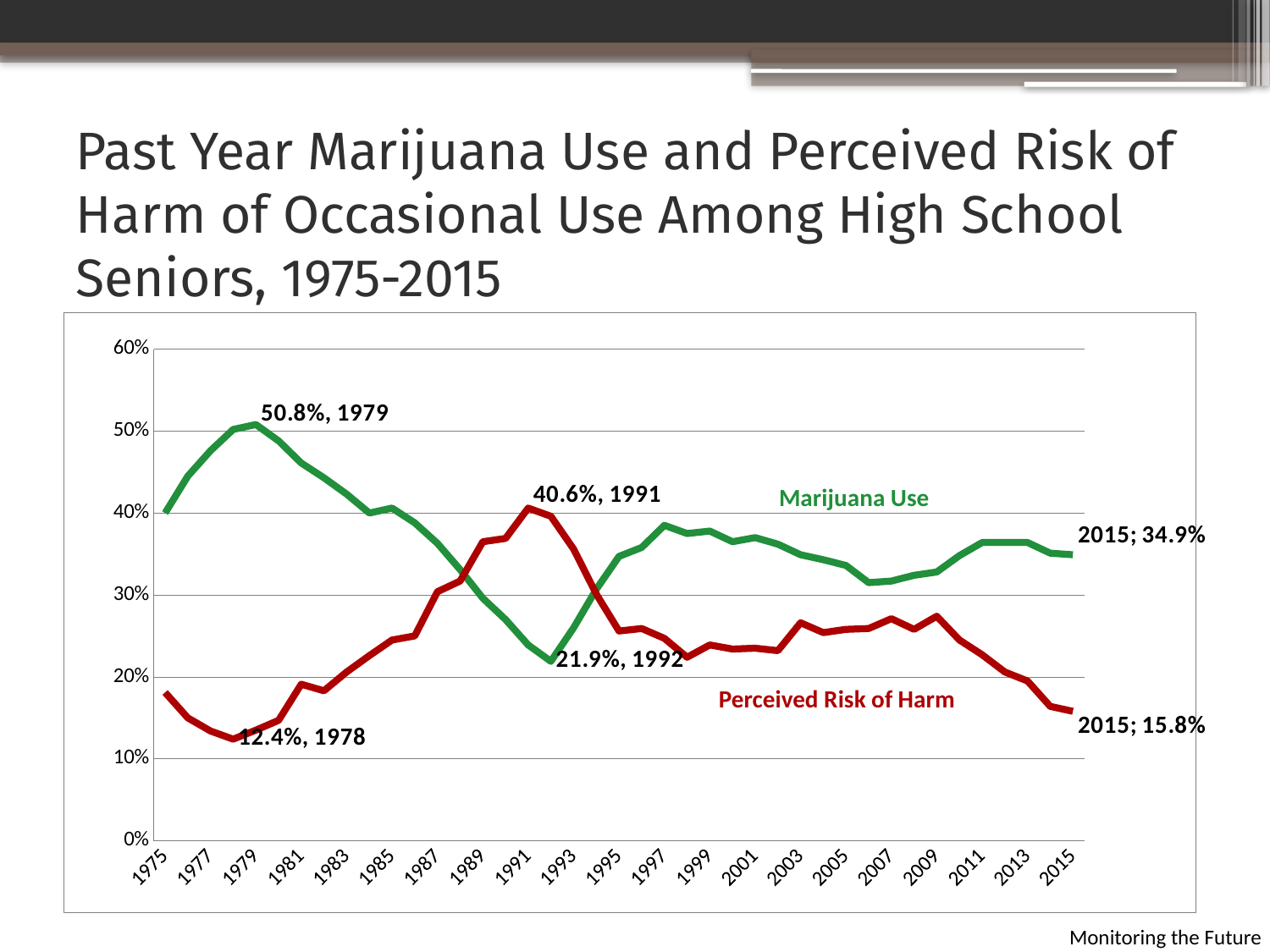

# Past Year Marijuana Use and Perceived Risk of Harm of Occasional Use Among High School Seniors, 1975-2015

### Chart

| Category | Marijuana | Perceived Risk of Harm of Occassional Marijuana Use |
|---|---|---|
| 1975 | 0.4 | 0.181 |
| 1976 | 0.445 | 0.15 |
| 1977 | 0.476 | 0.134 |
| 1978 | 0.502 | 0.124 |
| 1979 | 0.508 | 0.135 |
| 1980 | 0.488 | 0.147 |
| 1981 | 0.461 | 0.191 |
| 1982 | 0.443 | 0.183 |
| 1983 | 0.423 | 0.206 |
| 1984 | 0.4 | 0.226 |
| 1985 | 0.406 | 0.245 |
| 1986 | 0.388 | 0.25 |
| 1987 | 0.363 | 0.304 |
| 1988 | 0.331 | 0.317 |
| 1989 | 0.296 | 0.365 |
| 1990 | 0.27 | 0.369 |
| 1991 | 0.239 | 0.406 |
| 1992 | 0.219 | 0.396 |
| 1993 | 0.26 | 0.356 |
| 1994 | 0.307 | 0.301 |
| 1995 | 0.347 | 0.256 |
| 1996 | 0.358 | 0.259 |
| 1997 | 0.385 | 0.247 |
| 1998 | 0.375 | 0.224 |
| 1999 | 0.378 | 0.239 |
| 2000 | 0.365 | 0.234 |
| 2001 | 0.37 | 0.235 |
| 2002 | 0.362 | 0.232 |
| 2003 | 0.349 | 0.266 |
| 2004 | 0.343 | 0.254 |
| 2005 | 0.336 | 0.258 |
| 2006 | 0.315 | 0.259 |
| 2007 | 0.317 | 0.271 |
| 2008 | 0.324 | 0.258 |
| 2009 | 0.328 | 0.274 |
| 2010 | 0.348 | 0.245 |
| 2011 | 0.364 | 0.227 |
| 2012 | 0.364 | 0.206 |
| 2013 | 0.364 | 0.195 |
| 2014 | 0.351 | 0.164 |
| 2015 | 0.349 | 0.158 |
Marijuana Use
Perceived Risk of Harm
Monitoring the Future